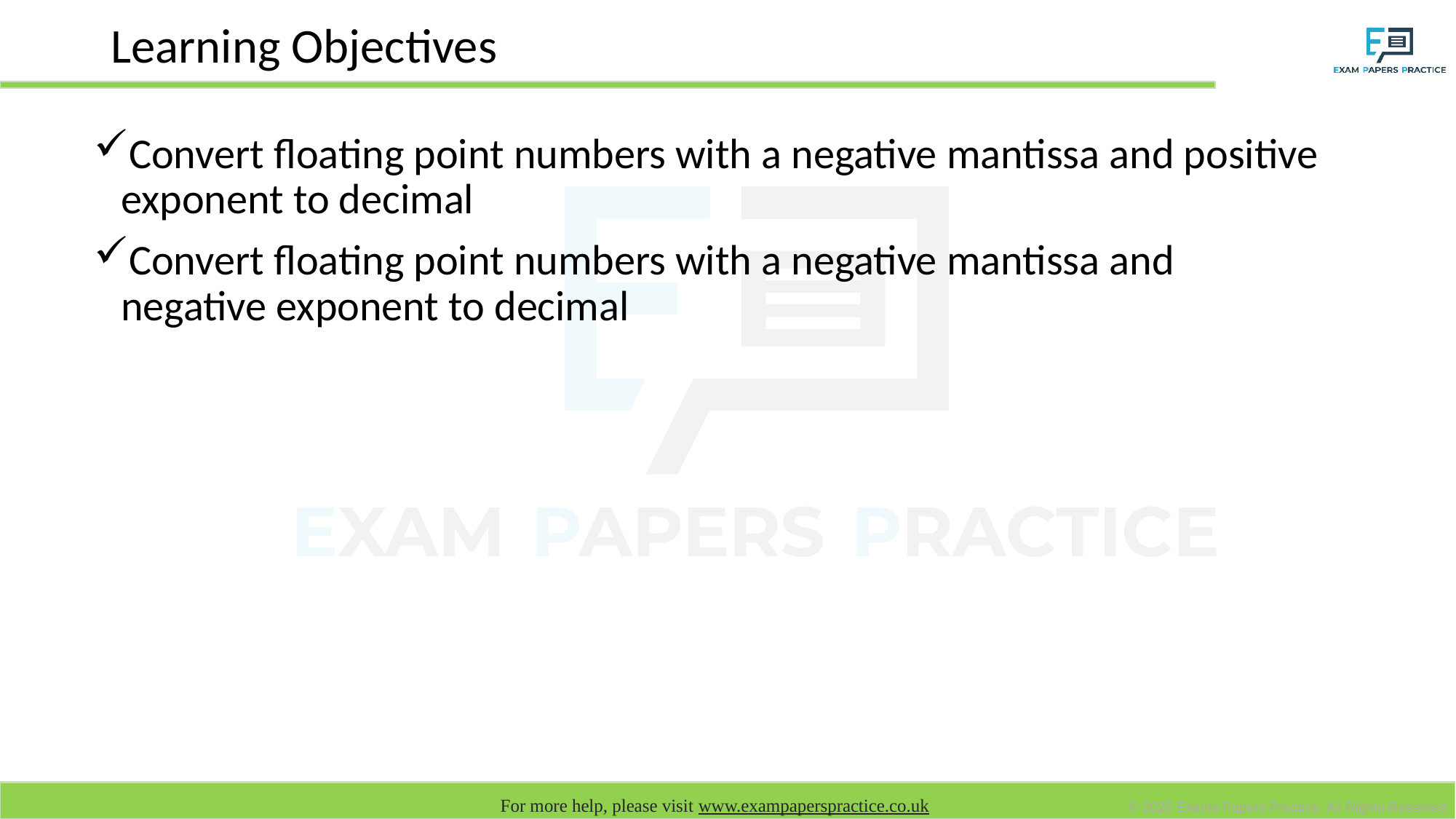

# Learning Objectives
Convert floating point numbers with a negative mantissa and positive exponent to decimal
Convert floating point numbers with a negative mantissa and negative exponent to decimal